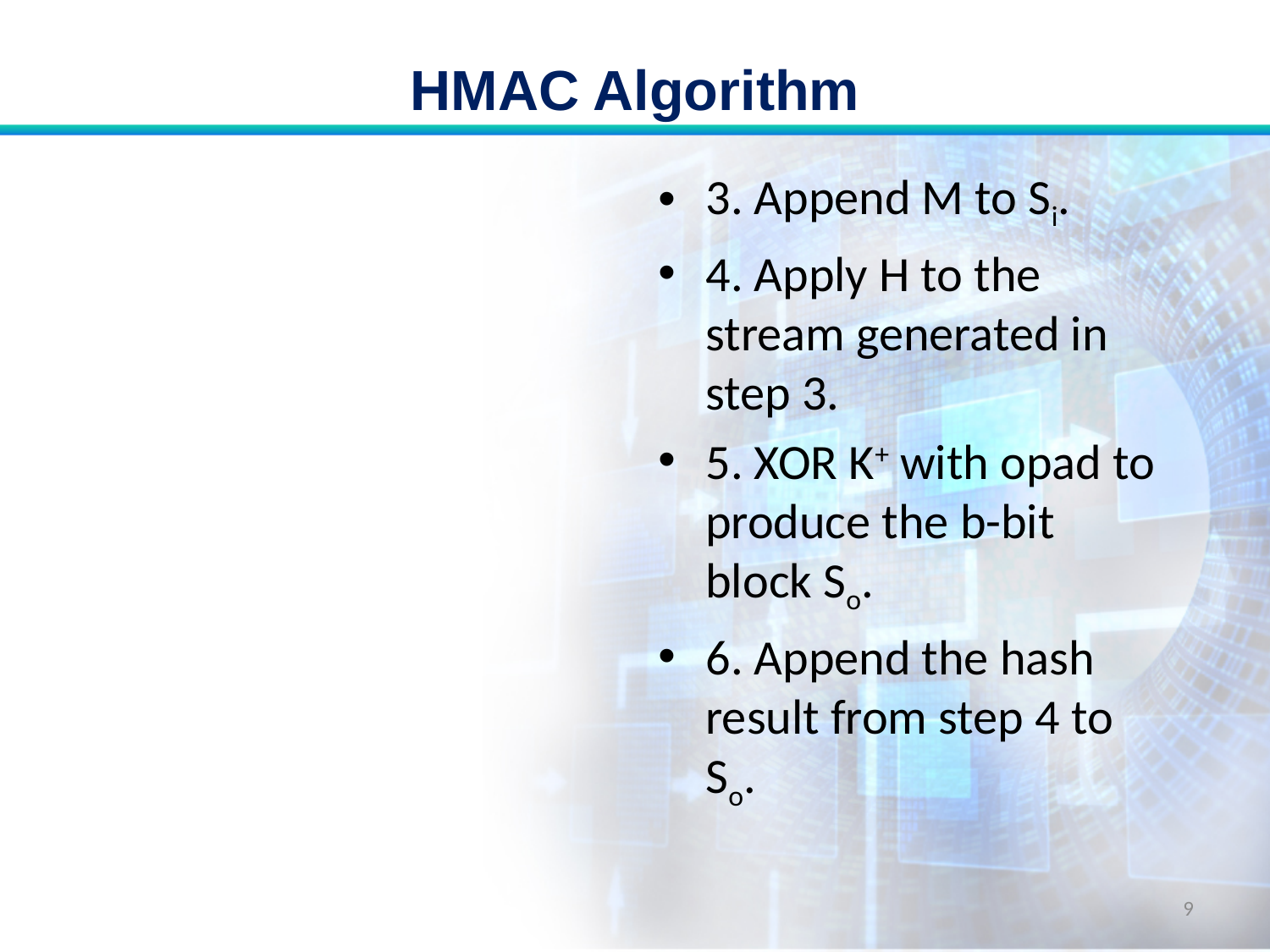

# HMAC Algorithm
3. Append M to Si.
4. Apply H to the stream generated in step 3.
5. XOR K+ with opad to produce the b-bit block So.
6. Append the hash result from step 4 to So.
9